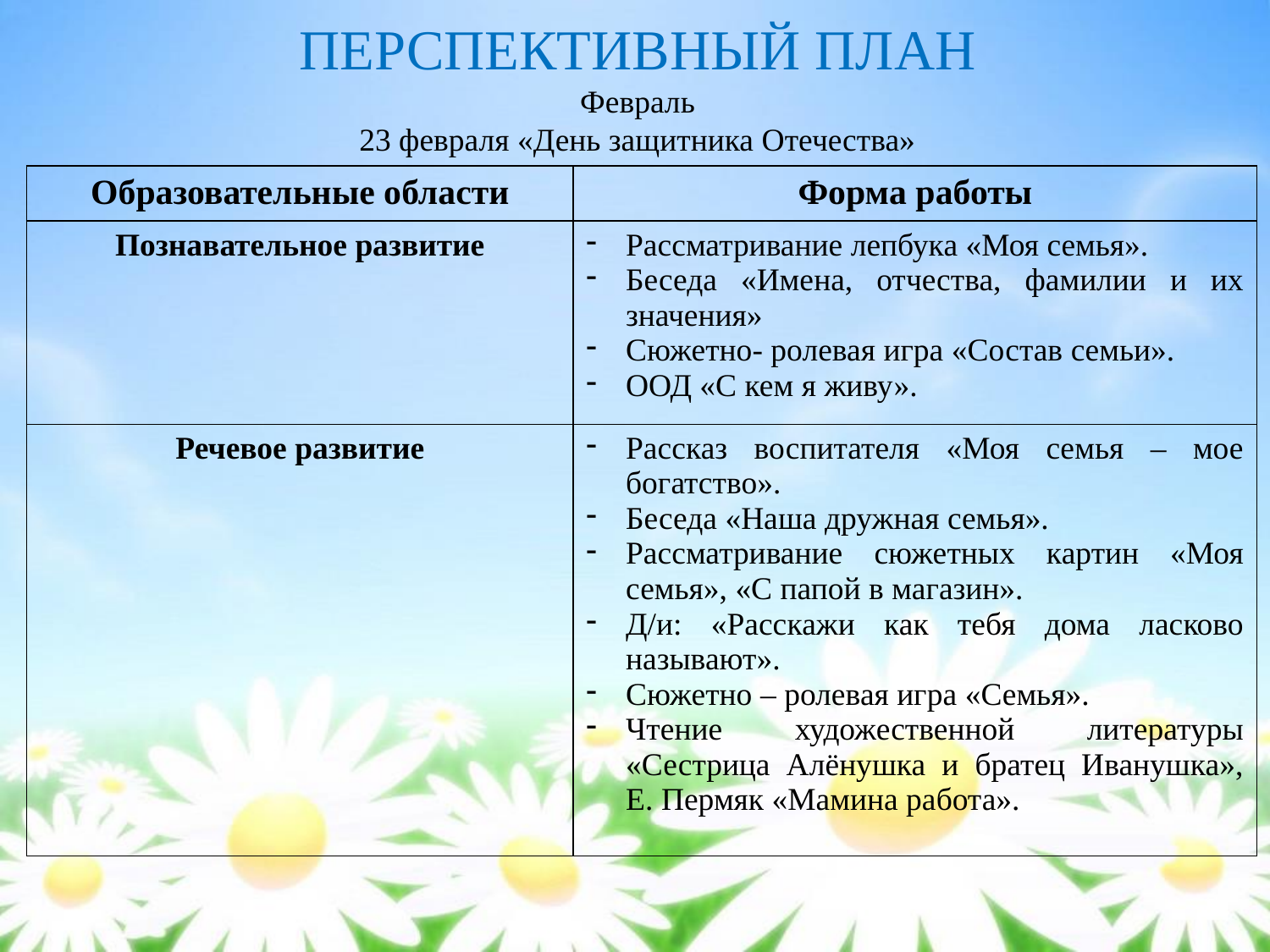

ПЕРСПЕКТИВНЫЙ ПЛАН
Февраль
23 февраля «День защитника Отечества»

| Образовательные области | Форма работы |
| --- | --- |
| Познавательное развитие | Рассматривание лепбука «Моя семья». Беседа «Имена, отчества, фамилии и их значения» Сюжетно- ролевая игра «Состав семьи». ООД «С кем я живу». |
| Речевое развитие | Рассказ воспитателя «Моя семья – мое богатство». Беседа «Наша дружная семья». Рассматривание сюжетных картин «Моя семья», «С папой в магазин». Д/и: «Расскажи как тебя дома ласково называют». Сюжетно – ролевая игра «Семья». Чтение художественной литературы «Сестрица Алёнушка и братец Иванушка», Е. Пермяк «Мамина работа». |